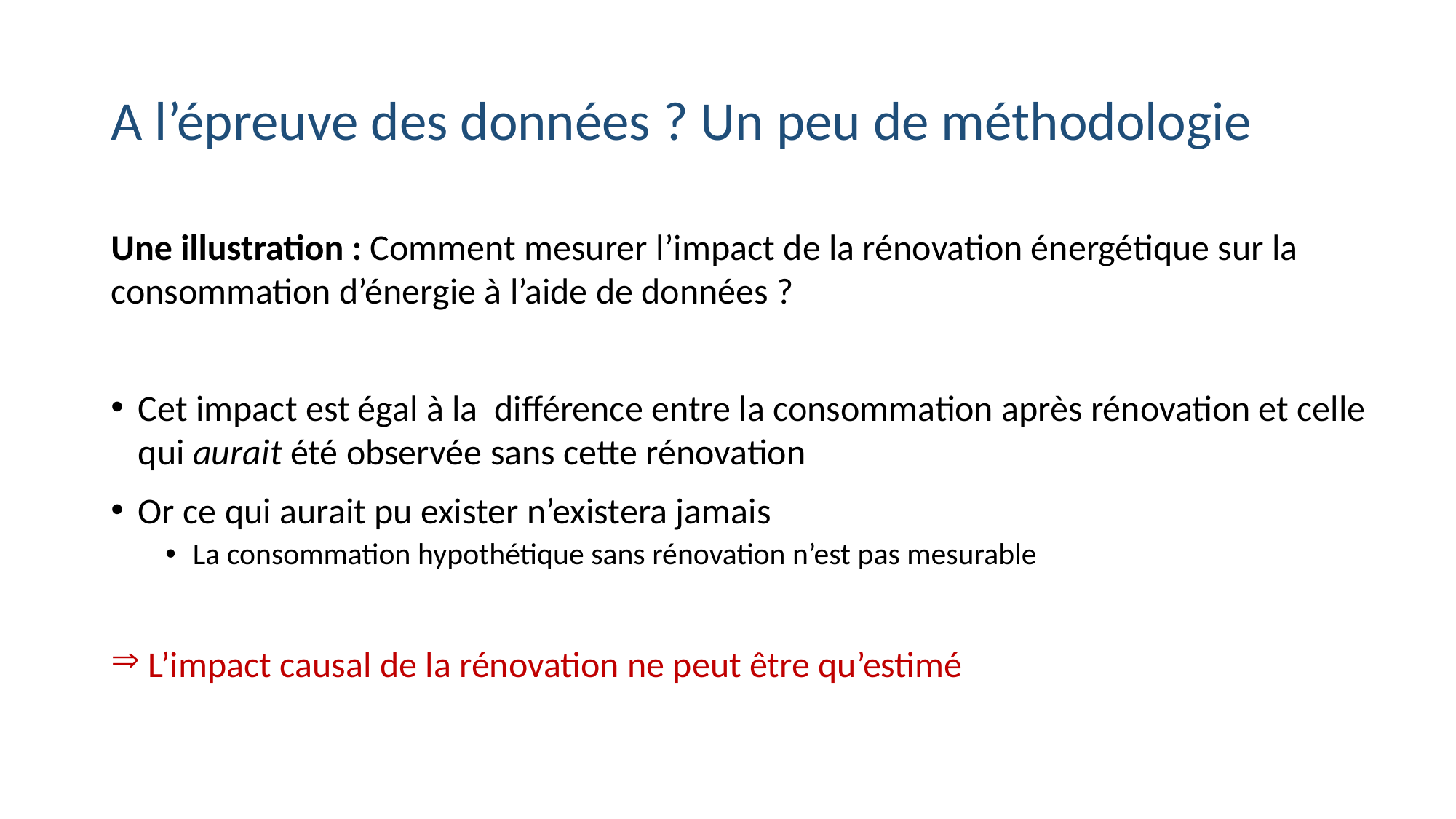

# A l’épreuve des données ? Un peu de méthodologie
Une illustration : Comment mesurer l’impact de la rénovation énergétique sur la consommation d’énergie à l’aide de données ?

Cet impact est égal à la  différence entre la consommation après rénovation et celle qui aurait été observée sans cette rénovation
Or ce qui aurait pu exister n’existera jamais
La consommation hypothétique sans rénovation n’est pas mesurable

 L’impact causal de la rénovation ne peut être qu’estimé